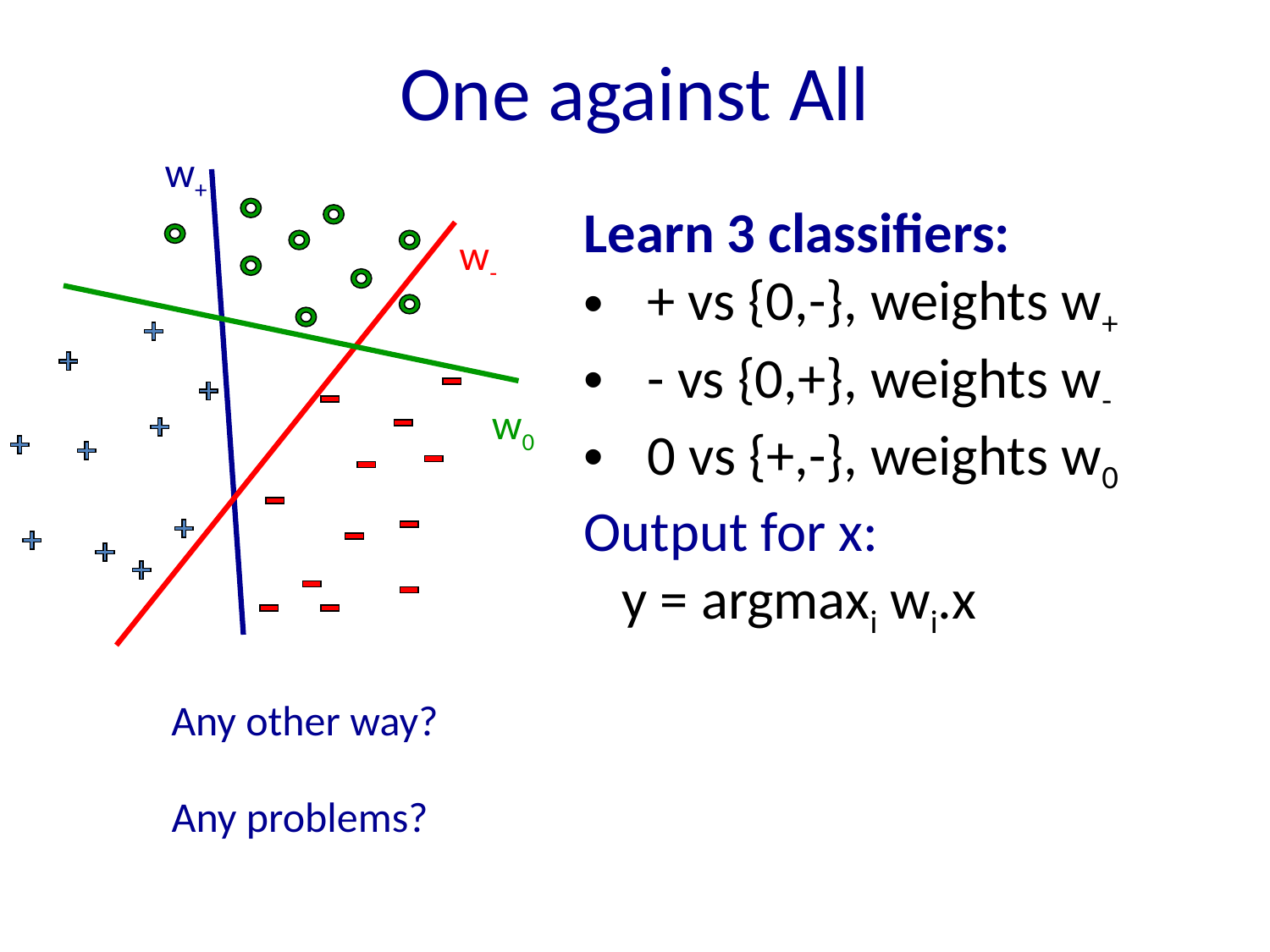

# One against All
w+

Learn 3 classifiers:
+ vs {0,-}, weights w+
- vs {0,+}, weights w-
0 vs {+,-}, weights w0
Output for x:
   y = argmaxi wi.x

w-

w0

Any other way?
Any problems?